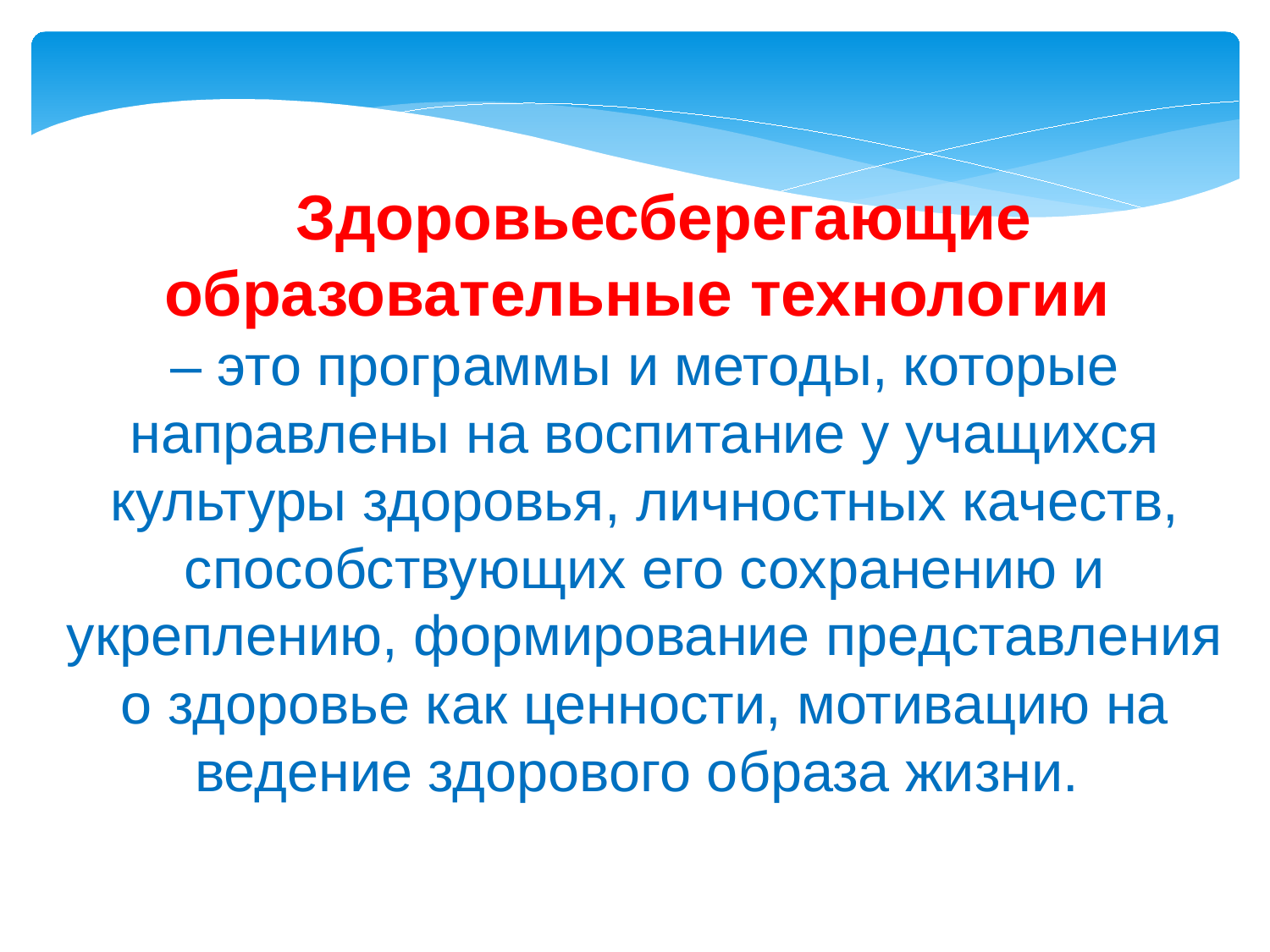

Здоровьесберегающие образовательные технологии
– это программы и методы, которые направлены на воспитание у учащихся культуры здоровья, личностных качеств, способствующих его сохранению и укреплению, формирование представления о здоровье как ценности, мотивацию на ведение здорового образа жизни.